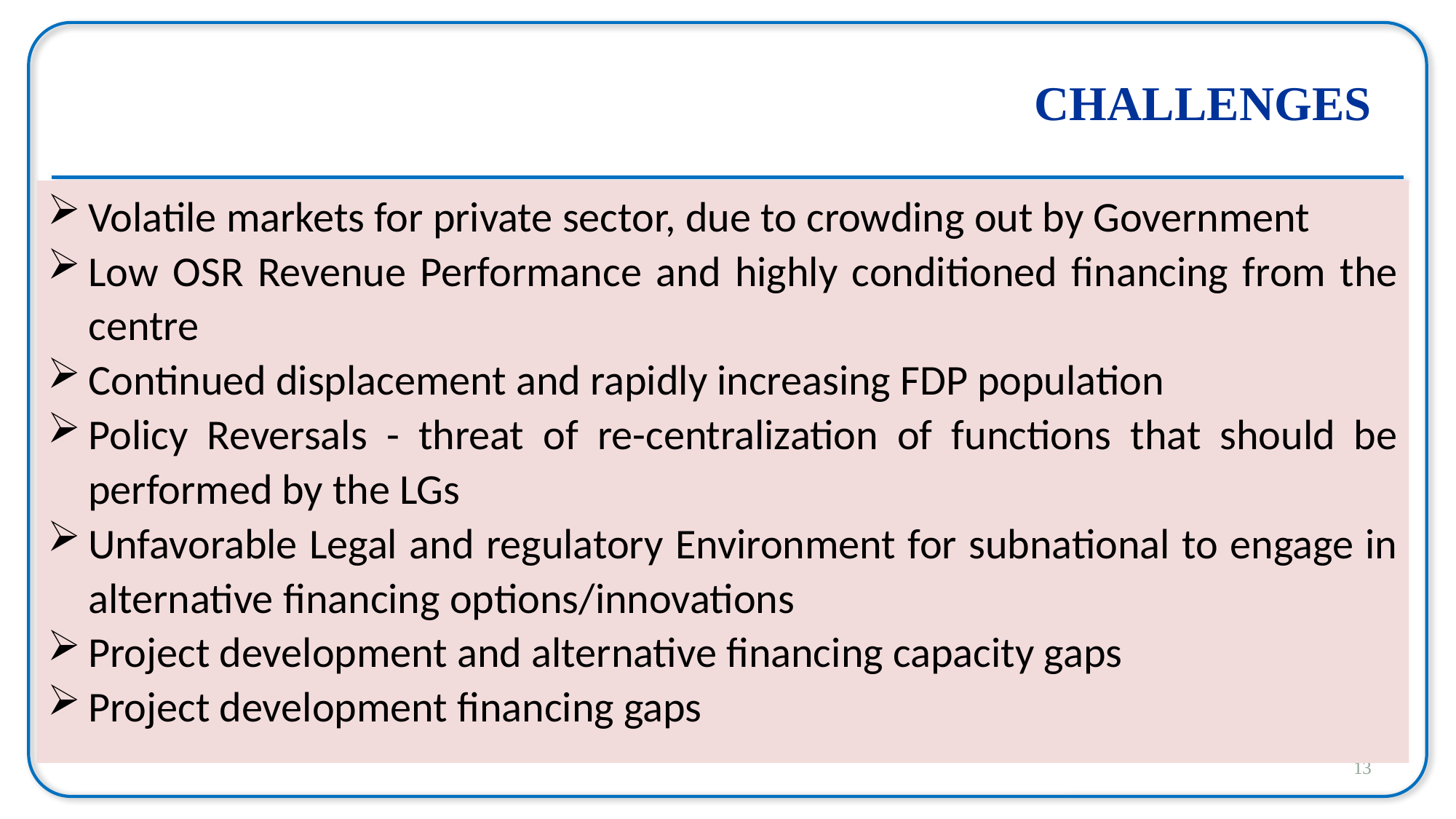

# Challenges
Volatile markets for private sector, due to crowding out by Government
Low OSR Revenue Performance and highly conditioned financing from the centre
Continued displacement and rapidly increasing FDP population
Policy Reversals - threat of re-centralization of functions that should be performed by the LGs
Unfavorable Legal and regulatory Environment for subnational to engage in alternative financing options/innovations
Project development and alternative financing capacity gaps
Project development financing gaps

13